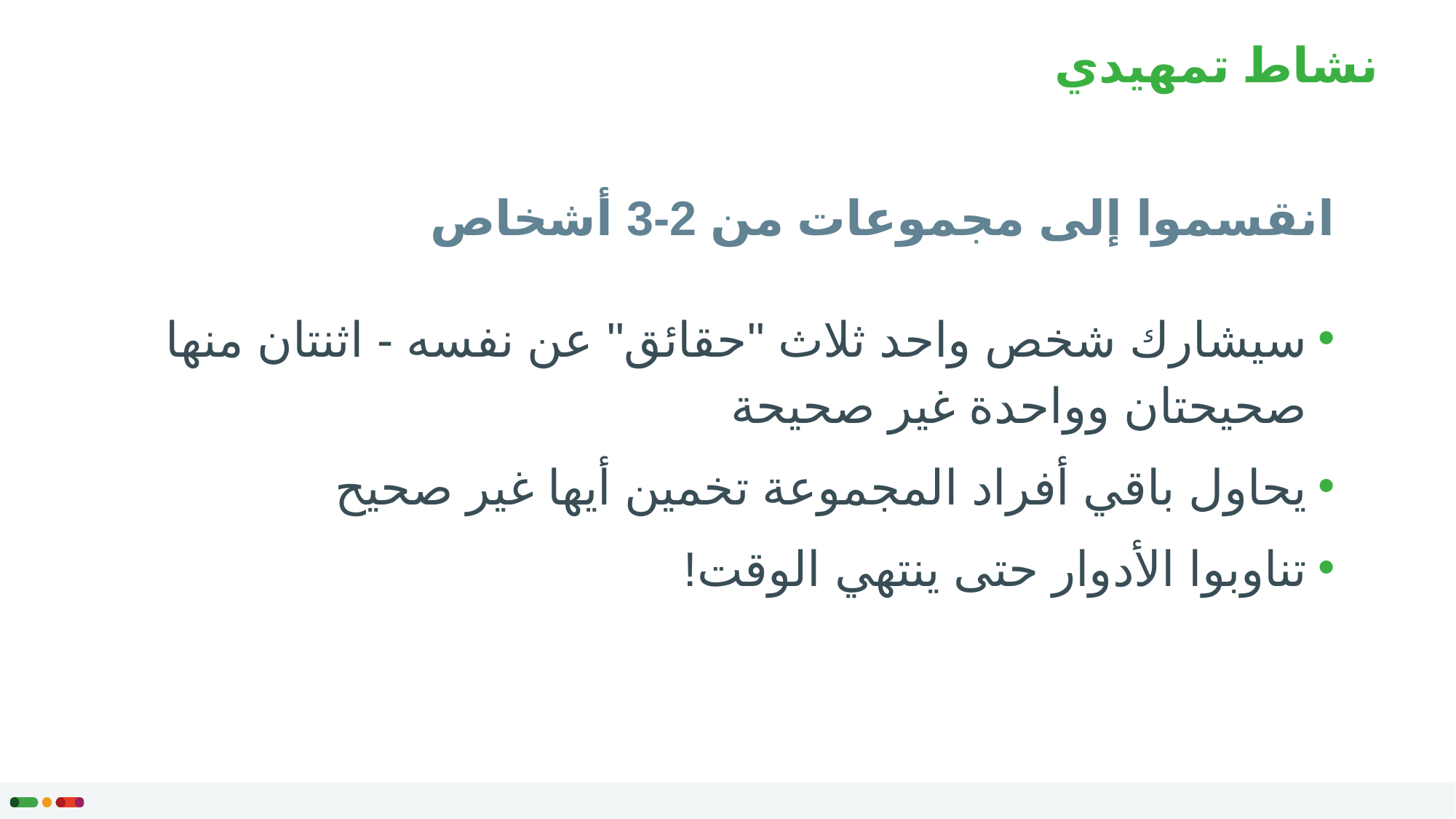

# نشاط تمهيدي
انقسموا إلى مجموعات من 2-3 أشخاص

سيشارك شخص واحد ثلاث "حقائق" عن نفسه - اثنتان منها صحيحتان وواحدة غير صحيحة
يحاول باقي أفراد المجموعة تخمين أيها غير صحيح
تناوبوا الأدوار حتى ينتهي الوقت!